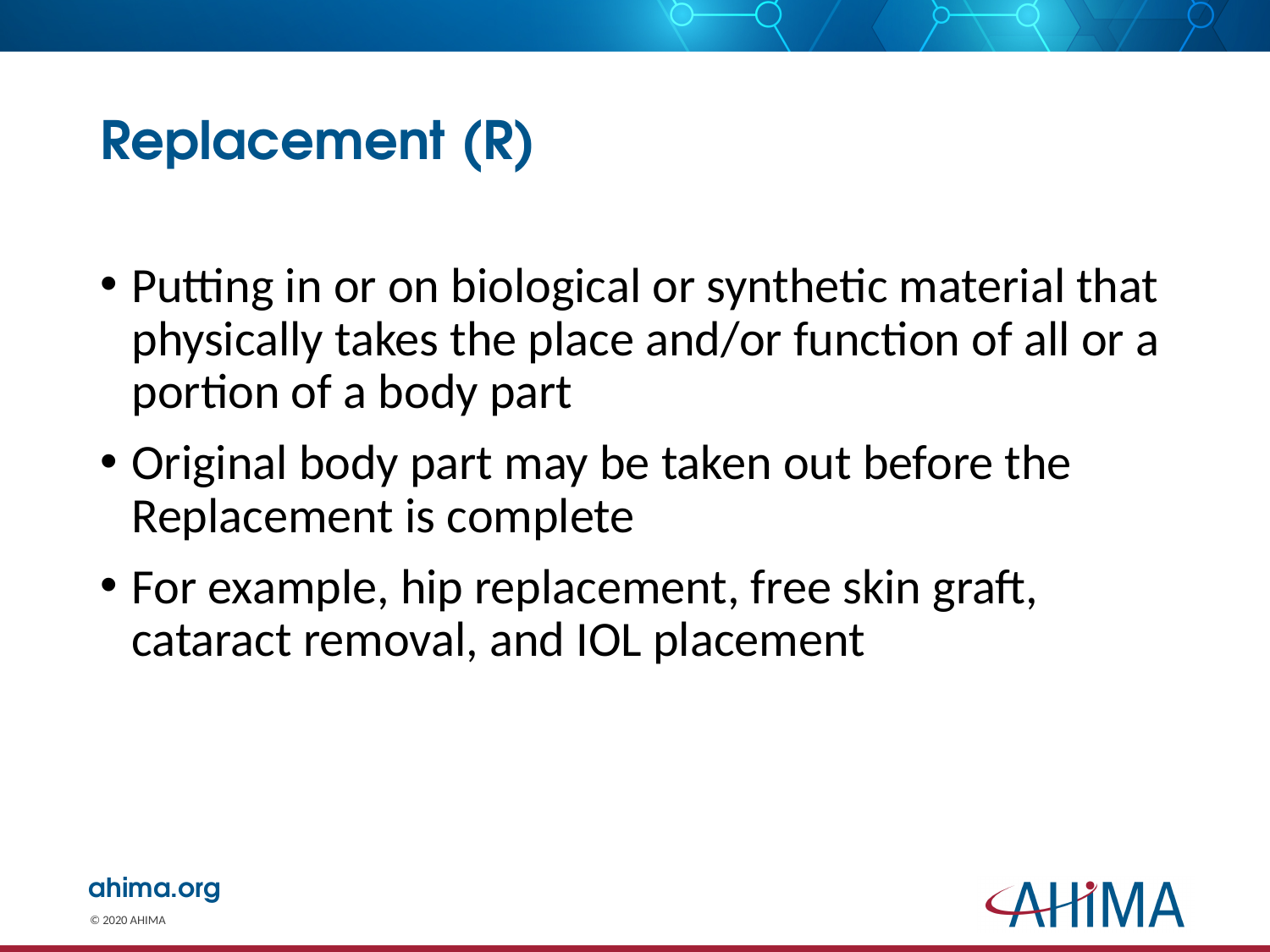

# Replacement (R)
Putting in or on biological or synthetic material that physically takes the place and/or function of all or a portion of a body part
Original body part may be taken out before the Replacement is complete
For example, hip replacement, free skin graft, cataract removal, and IOL placement